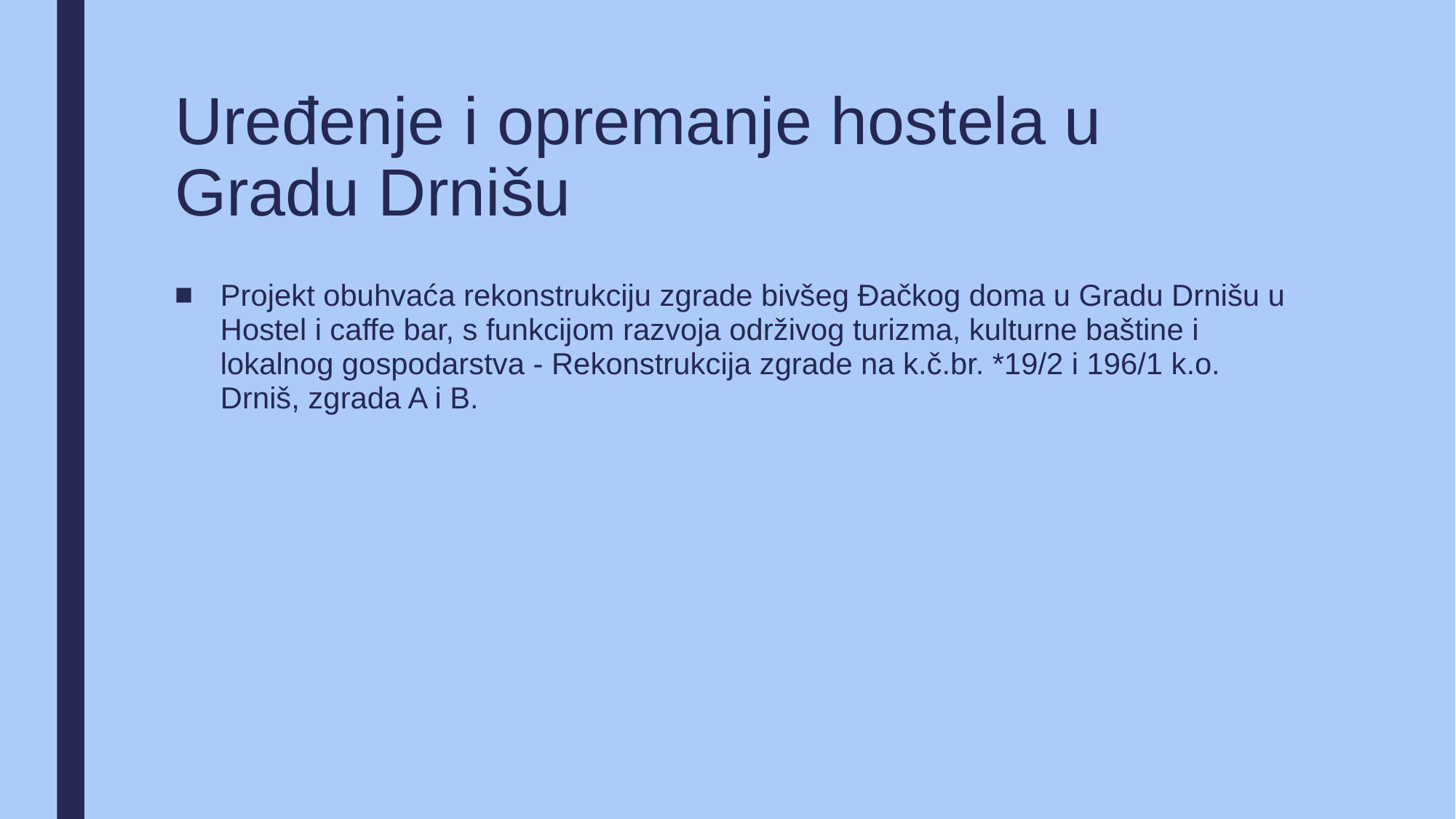

# Uređenje i opremanje hostela u Gradu Drnišu
Projekt obuhvaća rekonstrukciju zgrade bivšeg Đačkog doma u Gradu Drnišu u Hostel i caffe bar, s funkcijom razvoja održivog turizma, kulturne baštine i lokalnog gospodarstva - Rekonstrukcija zgrade na k.č.br. *19/2 i 196/1 k.o. Drniš, zgrada A i B.